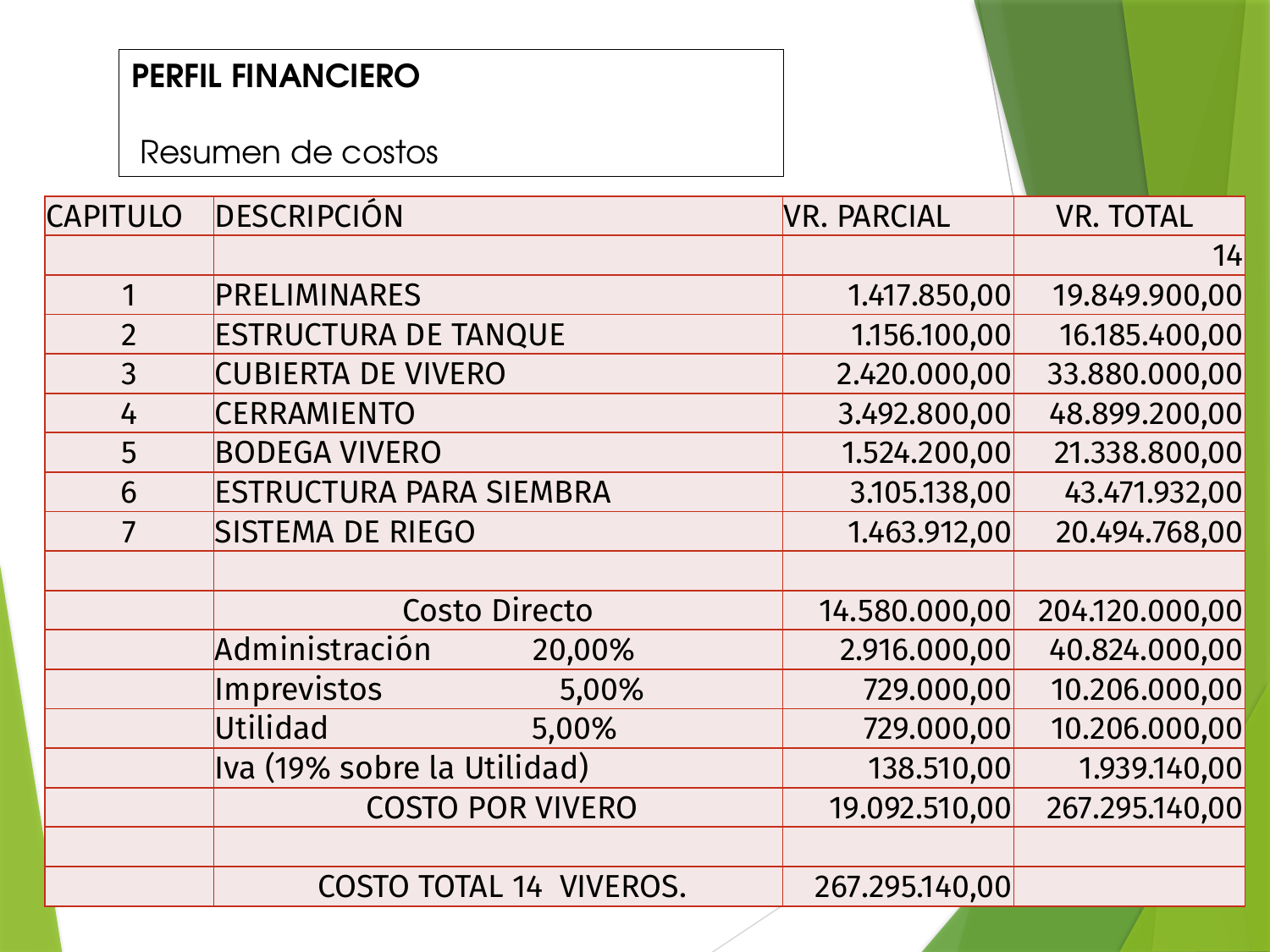

PERFIL Financiero

 Resumen de costos
| CAPITULO | DESCRIPCIÓN | VR. PARCIAL | VR. TOTAL |
| --- | --- | --- | --- |
|  |  |  | 14 |
| 1 | PRELIMINARES | 1.417.850,00 | 19.849.900,00 |
| 2 | ESTRUCTURA DE TANQUE | 1.156.100,00 | 16.185.400,00 |
| 3 | CUBIERTA DE VIVERO | 2.420.000,00 | 33.880.000,00 |
| 4 | CERRAMIENTO | 3.492.800,00 | 48.899.200,00 |
| 5 | BODEGA VIVERO | 1.524.200,00 | 21.338.800,00 |
| 6 | ESTRUCTURA PARA SIEMBRA | 3.105.138,00 | 43.471.932,00 |
| 7 | SISTEMA DE RIEGO | 1.463.912,00 | 20.494.768,00 |
|  |  |  |  |
|  | Costo Directo | 14.580.000,00 | 204.120.000,00 |
|  | Administración 20,00% | 2.916.000,00 | 40.824.000,00 |
|  | Imprevistos 5,00% | 729.000,00 | 10.206.000,00 |
|  | Utilidad 5,00% | 729.000,00 | 10.206.000,00 |
|  | Iva (19% sobre la Utilidad) | 138.510,00 | 1.939.140,00 |
|  | COSTO POR VIVERO | 19.092.510,00 | 267.295.140,00 |
|  |  |  |  |
|  | COSTO TOTAL 14 VIVEROS. | 267.295.140,00 |  |